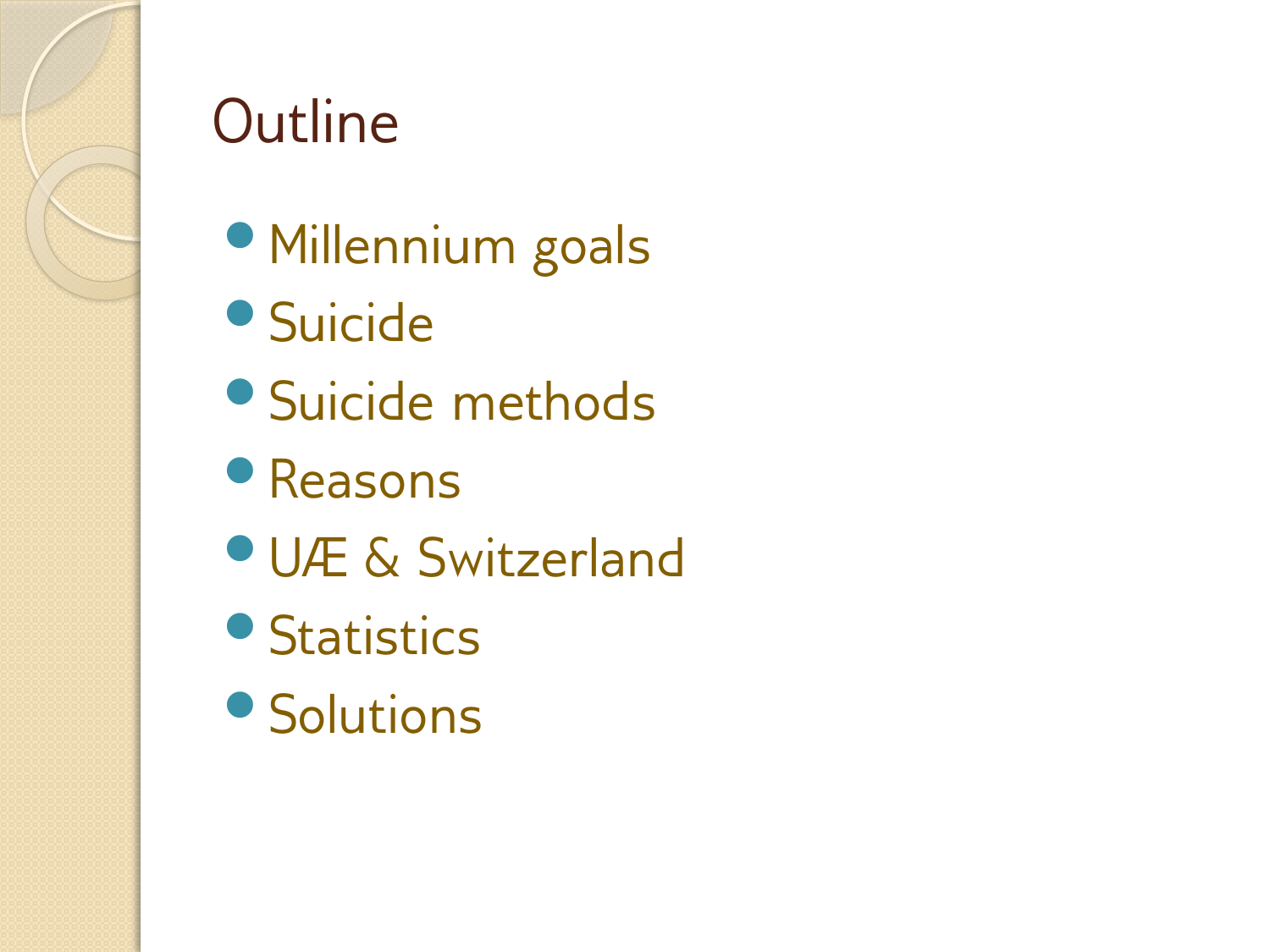

# Outline
Millennium goals
Suicide
Suicide methods
Reasons
UAE & Switzerland
Statistics
Solutions